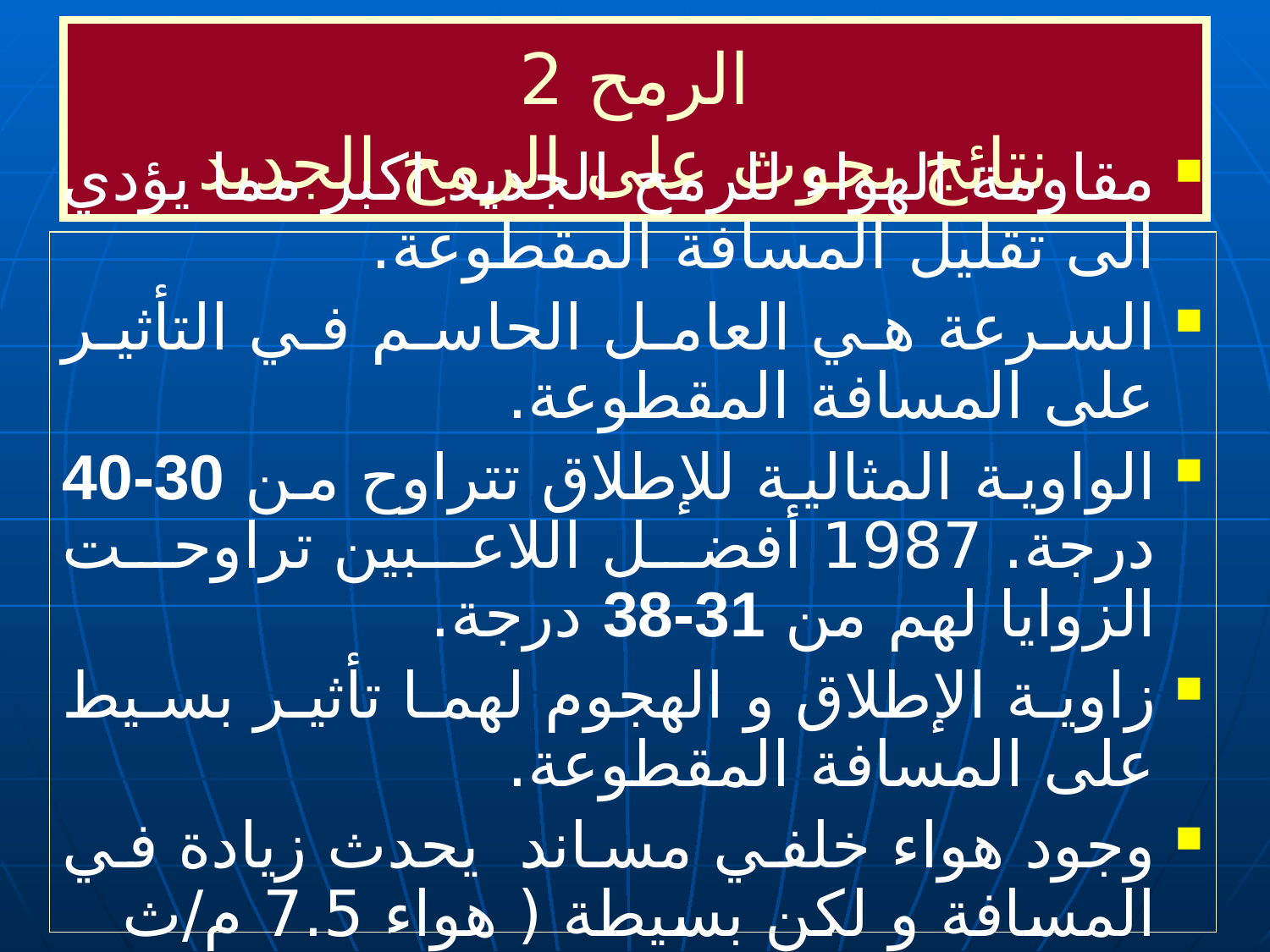

# الرمح 2 نتائج بحوث على الرمح الجديد
مقاومة الهواء للرمح الجديد اكبر مما يؤدي الى تقليل المسافة المقطوعة.
السرعة هي العامل الحاسم في التأثير على المسافة المقطوعة.
الواوية المثالية للإطلاق تتراوح من 30-40 درجة. 1987 أفضل اللاعبين تراوحت الزوايا لهم من 31-38 درجة.
زاوية الإطلاق و الهجوم لهما تأثير بسيط على المسافة المقطوعة.
وجود هواء خلفي مساند  يحدث زيادة في المسافة و لكن بسيطة ( هواء 7.5 م/ث    زيادة 0.67م).